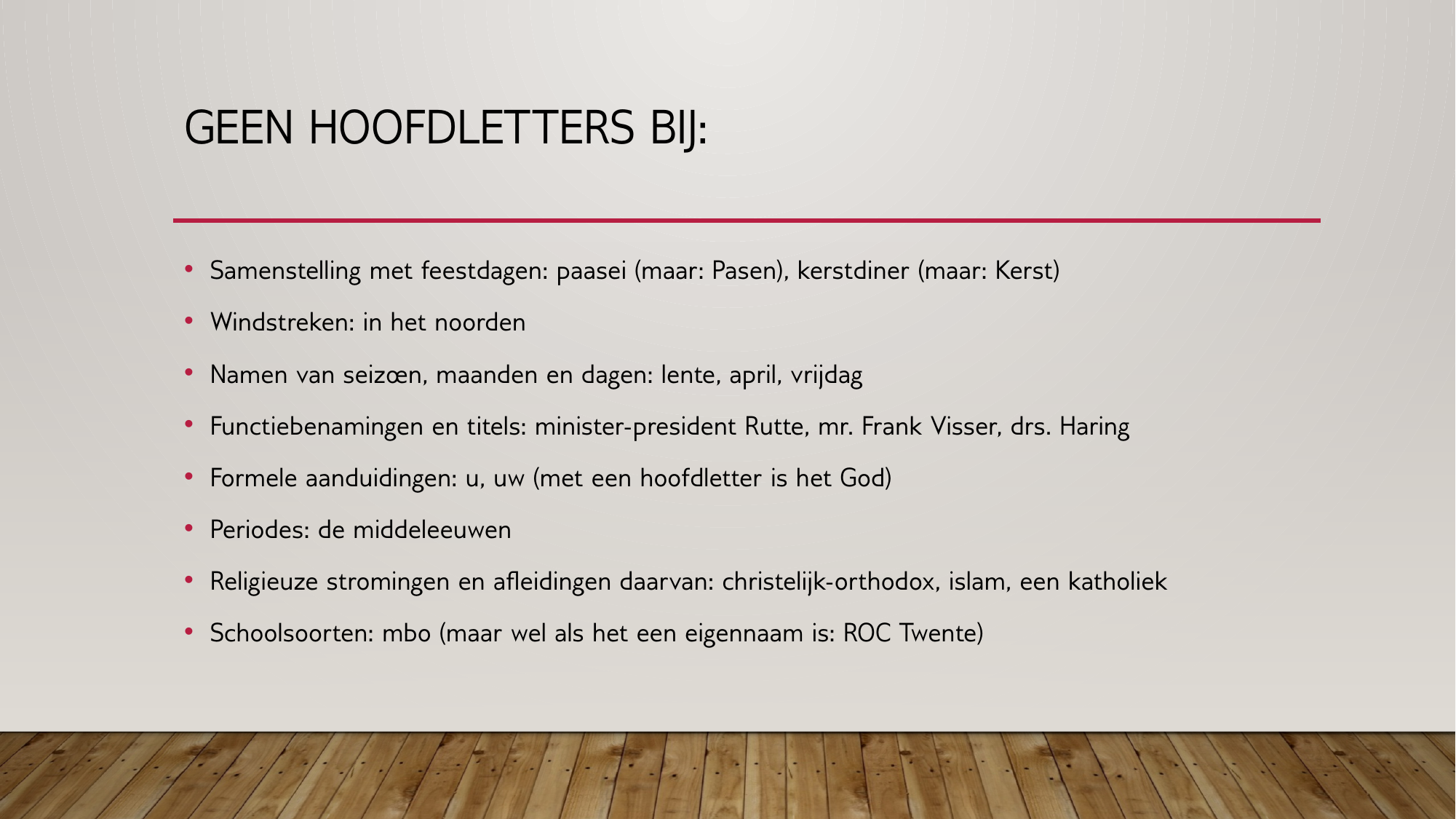

# Geen hoofdletters bij:
Samenstelling met feestdagen: paasei (maar: Pasen), kerstdiner (maar: Kerst)
Windstreken: in het noorden
Namen van seizoen, maanden en dagen: lente, april, vrijdag
Functiebenamingen en titels: minister-president Rutte, mr. Frank Visser, drs. Haring
Formele aanduidingen: u, uw (met een hoofdletter is het God)
Periodes: de middeleeuwen
Religieuze stromingen en afleidingen daarvan: christelijk-orthodox, islam, een katholiek
Schoolsoorten: mbo (maar wel als het een eigennaam is: ROC Twente)